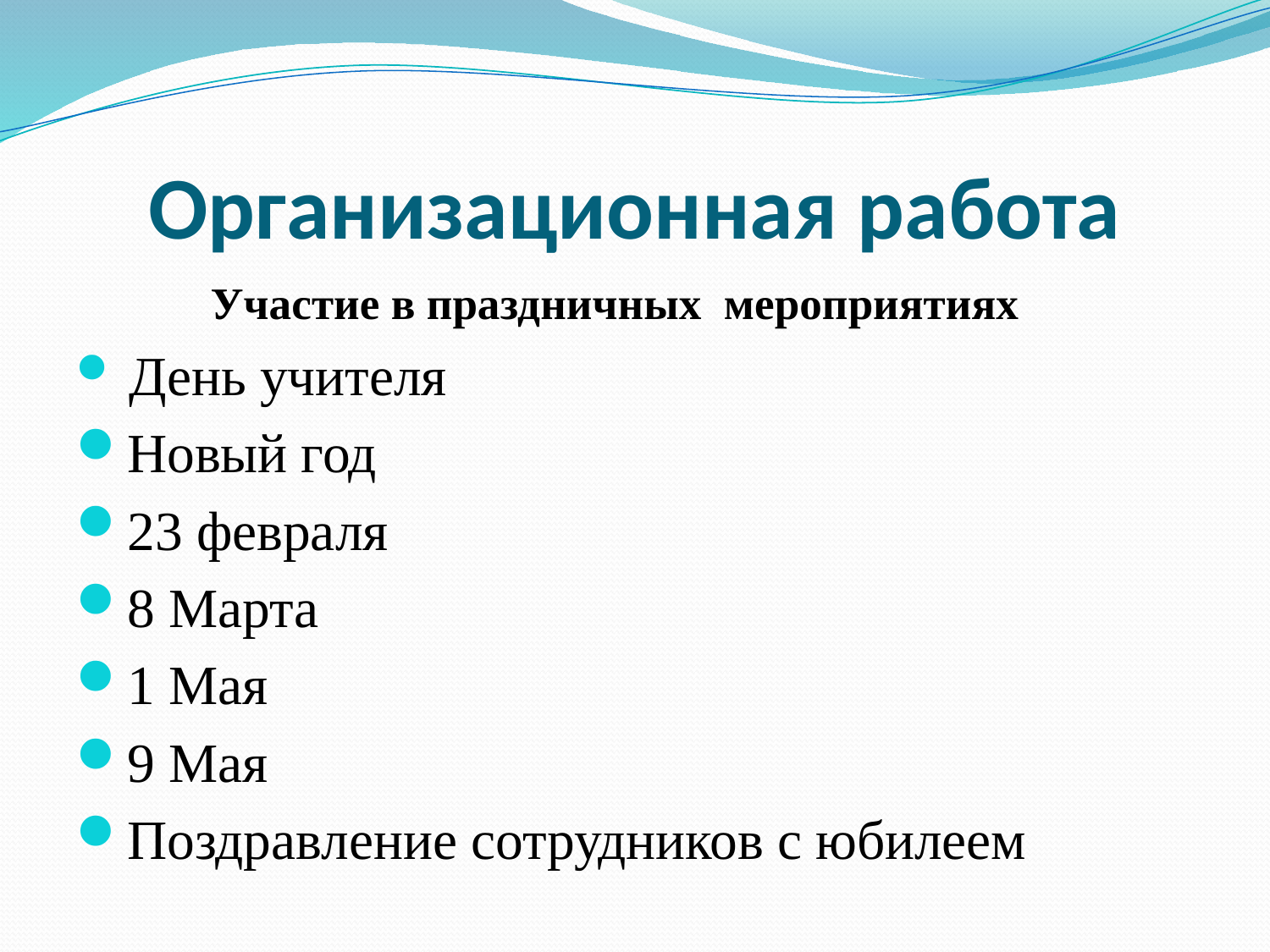

# Организационная работа
            Участие в праздничных  мероприятиях
 День учителя
Новый год
23 февраля
8 Марта
1 Мая
9 Мая
Поздравление сотрудников с юбилеем